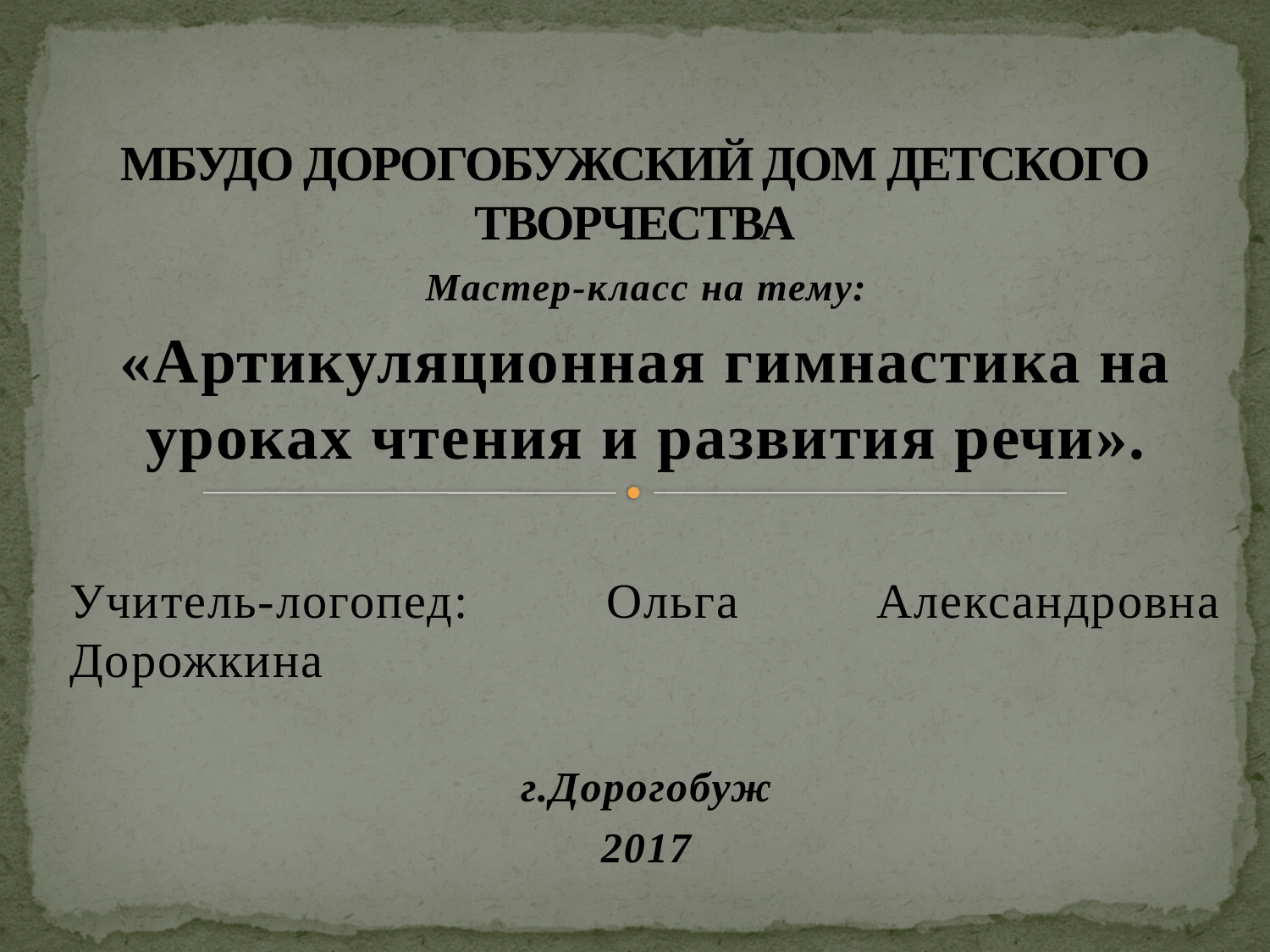

# МБУДО ДОРОГОБУЖСКИЙ ДОМ ДЕТСКОГО ТВОРЧЕСТВА
Мастер-класс на тему:
«Артикуляционная гимнастика на уроках чтения и развития речи».

Учитель-логопед: Ольга Александровна Дорожкина

г.Дорогобуж
2017